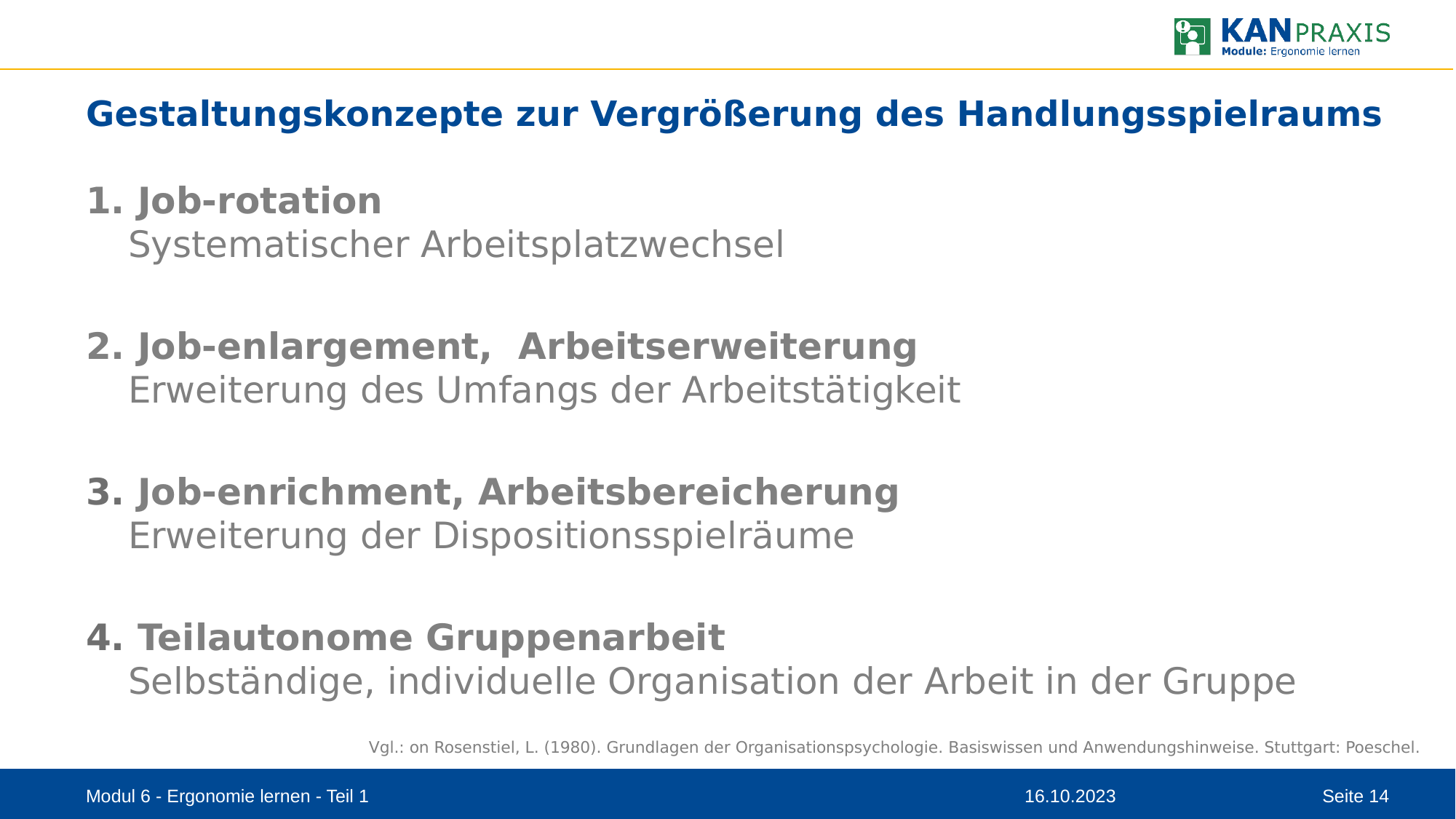

# Gestaltungskonzepte zur Vergrößerung des Handlungsspielraums
1. Job-rotation
Systematischer Arbeitsplatzwechsel

2. Job-enlargement,  Arbeitserweiterung
Erweiterung des Umfangs der Arbeitstätigkeit

3. Job-enrichment, Arbeitsbereicherung
Erweiterung der Dispositionsspielräume

4. Teilautonome Gruppenarbeit
Selbständige, individuelle Organisation der Arbeit in der Gruppe

Vgl.: on Rosenstiel, L. (1980). Grundlagen der Organisationspsychologie. Basiswissen und Anwendungshinweise. Stuttgart: Poeschel.
Modul 6 - Ergonomie lernen - Teil 1
16.10.2023
Seite 14